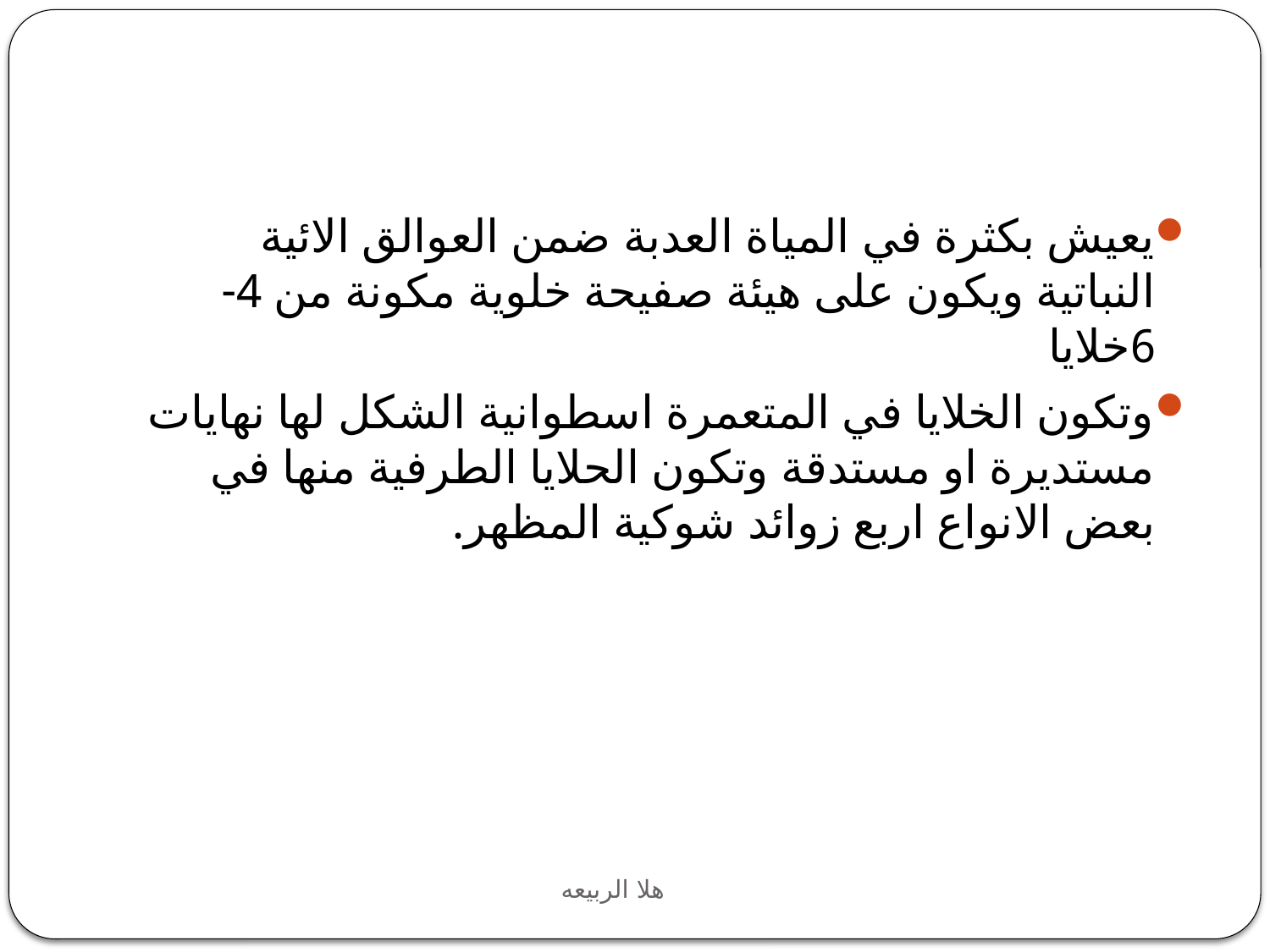

#
يعيش بكثرة في المياة العدبة ضمن العوالق الائية النباتية ويكون على هيئة صفيحة خلوية مكونة من 4-6خلايا
وتكون الخلايا في المتعمرة اسطوانية الشكل لها نهايات مستديرة او مستدقة وتكون الحلايا الطرفية منها في بعض الانواع اربع زوائد شوكية المظهر.
هلا الربيعه